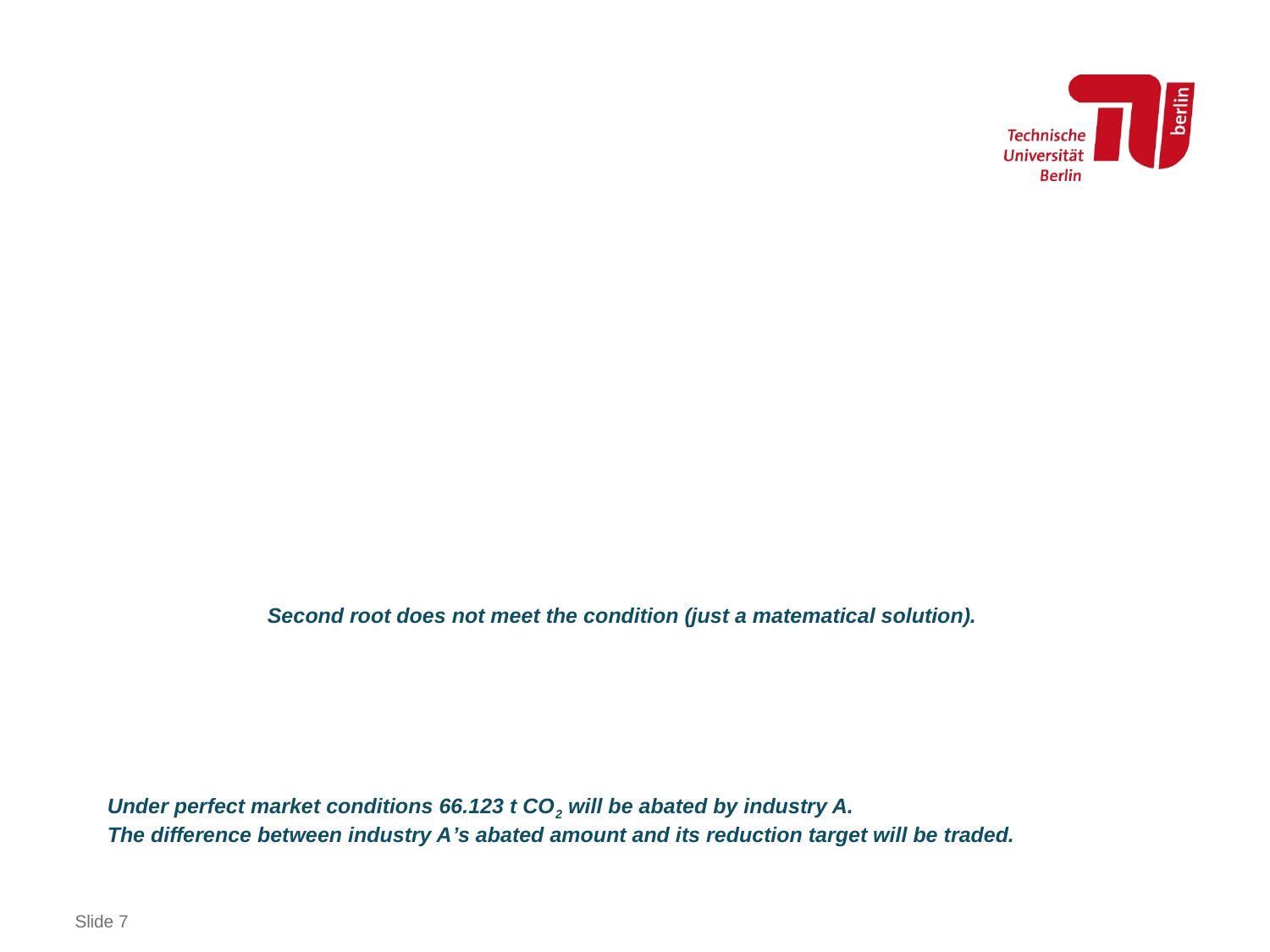

Second root does not meet the condition (just a matematical solution).
Under perfect market conditions 66.123 t CO2 will be abated by industry A.
The difference between industry A’s abated amount and its reduction target will be traded.
Slide 7